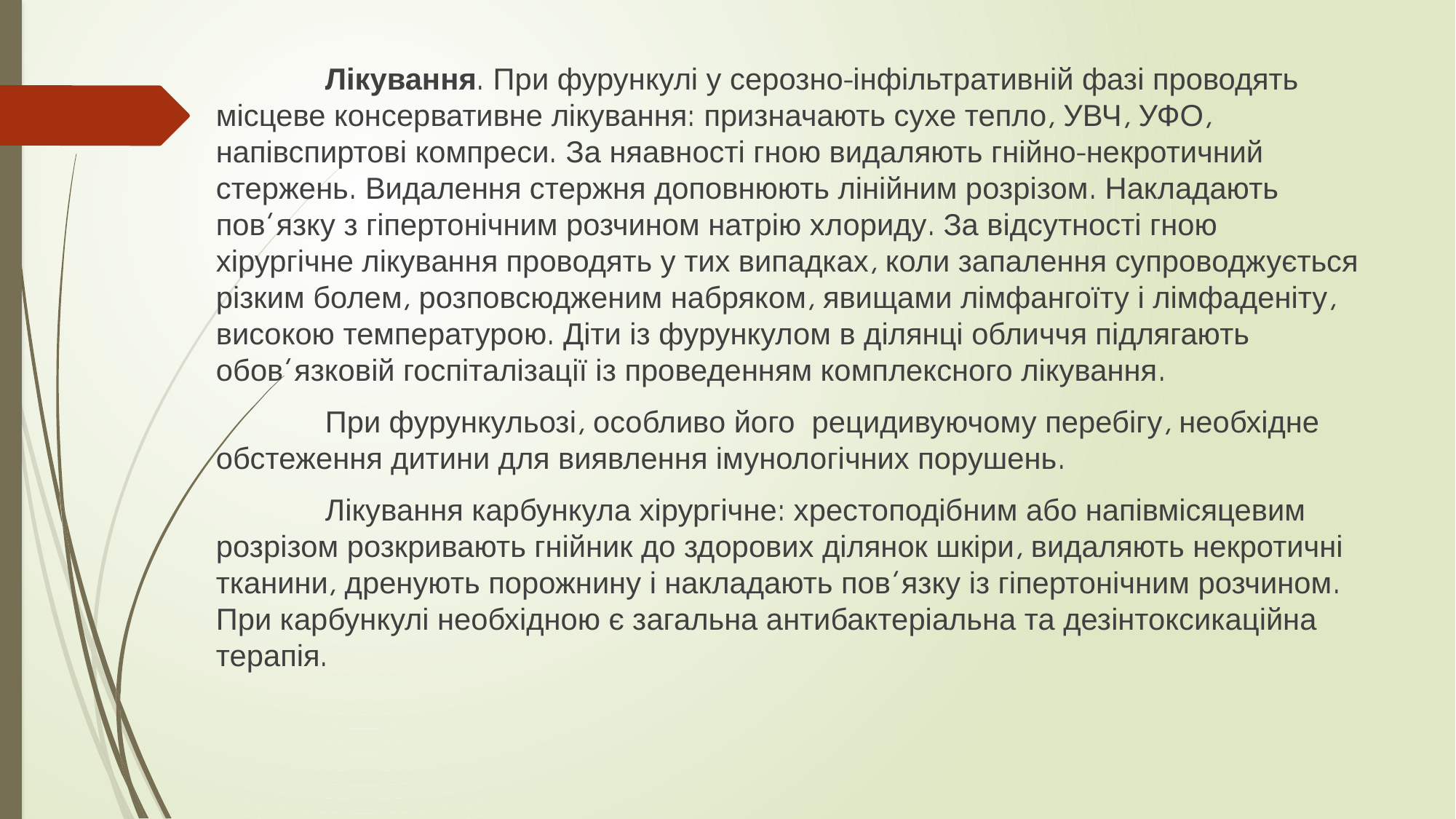

Лікування. При фурункулі у серозно-інфільтративній фазі проводять місцеве консервативне лікування: призначають сухе тепло, УВЧ, УФО, напівспиртові компреси. За няавності гною видаляють гнійно-некротичний стержень. Видалення стержня доповнюють лінійним розрізом. Накладають пов’язку з гіпертонічним розчином натрію хлориду. За відсутності гною хірургічне лікування проводять у тих випадках, коли запалення супроводжується різким болем, розповсюдженим набряком, явищами лімфангоїту і лімфаденіту, високою температурою. Діти із фурункулом в ділянці обличчя підлягають обов’язковій госпіталізації із проведенням комплексного лікування.
	При фурункульозі, особливо його  рецидивуючому перебігу, необхідне обстеження дитини для виявлення імунологічних порушень.
	Лікування карбункула хірургічне: хрестоподібним або напівмісяцевим розрізом розкривають гнійник до здорових ділянок шкіри, видаляють некротичні тканини, дренують порожнину і накладають пов’язку із гіпертонічним розчином. При карбункулі необхідною є загальна антибактеріальна та дезінтоксикаційна терапія.